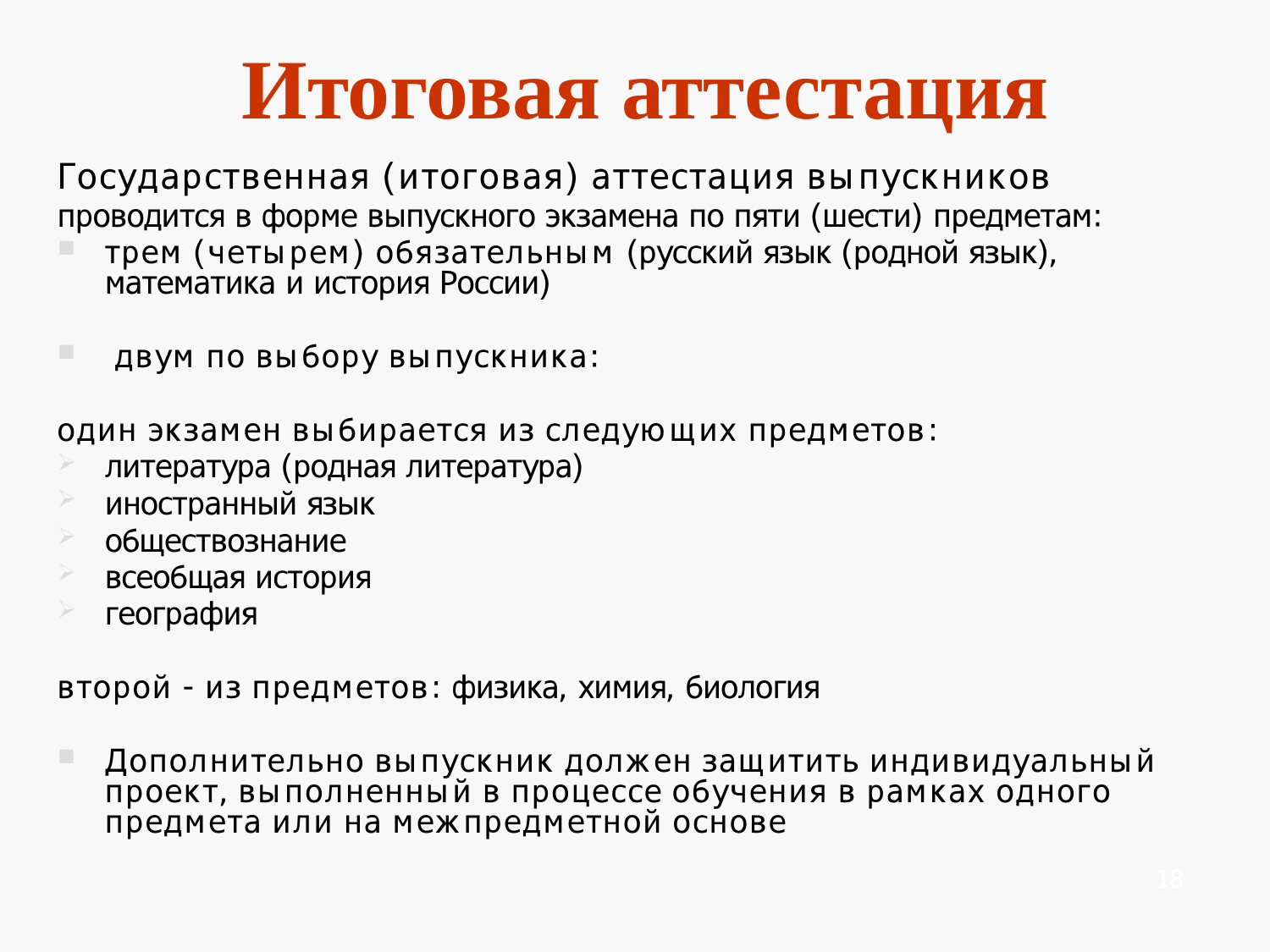

# Итоговая аттестация
Государственная (итоговая) аттестация выпускников
проводится в форме выпускного экзамена по пяти (шести) предметам:
трем (четырем) обязательным (русский язык (родной язык), математика и история России)

 двум по выбору выпускника:

один экзамен выбирается из следующих предметов:
литература (родная литература)
иностранный язык
обществознание
всеобщая история
география

второй - из предметов: физика, химия, биология

Дополнительно выпускник должен защитить индивидуальный проект, выполненный в процессе обучения в рамках одного предмета или на межпредметной основе

18